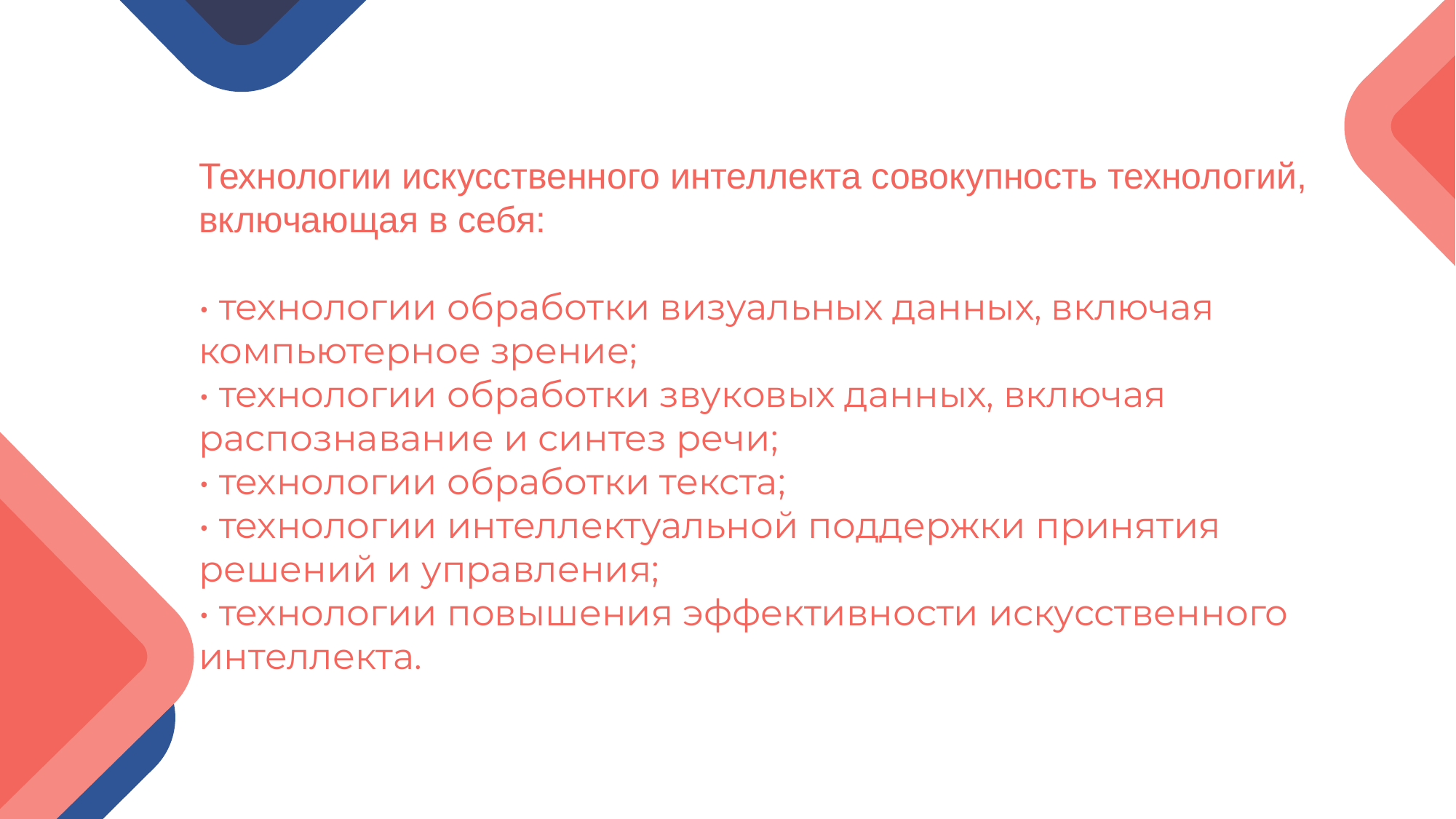

Технологии искусственного интеллекта совокупность технологий, включающая в себя:

• технологии обработки визуальных данных, включая
компьютерное зрение;
• технологии обработки звуковых данных, включая распознавание и синтез речи;
• технологии обработки текста;
• технологии интеллектуальной поддержки принятия
решений и управления;
• технологии повышения эффективности искусственного интеллекта.